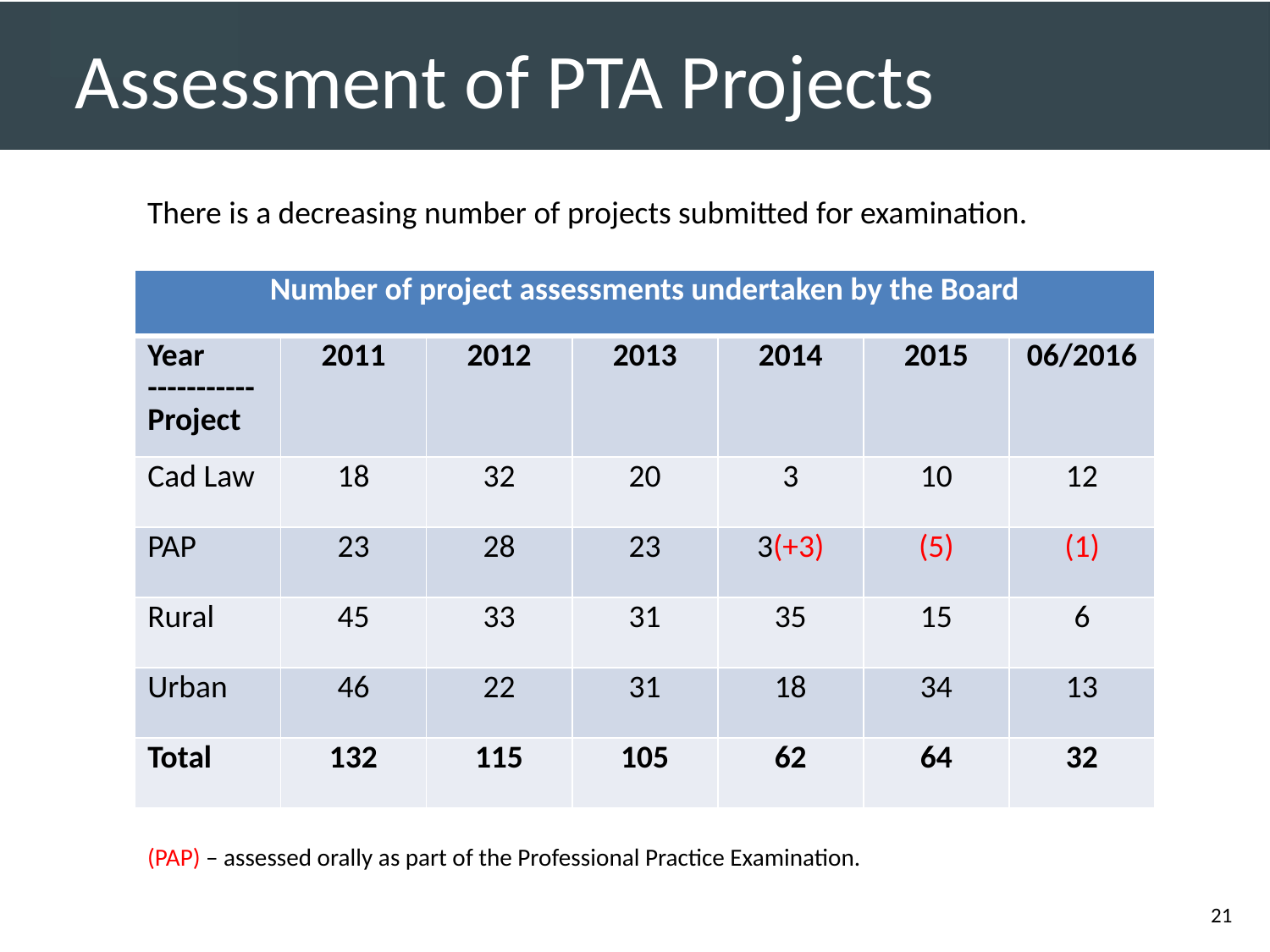

# Assessment of PTA Projects

There is a decreasing number of projects submitted for examination.
| Number of project assessments undertaken by the Board |  |  |  |  |  |  |
| --- | --- | --- | --- | --- | --- | --- |
| Year ----------- Project | 2011 | 2012 | 2013 | 2014 | 2015 | 06/2016 |
| Cad Law | 18 | 32 | 20 | 3 | 10 | 12 |
| PAP | 23 | 28 | 23 | 3(+3) | (5) | (1) |
| Rural | 45 | 33 | 31 | 35 | 15 | 6 |
| Urban | 46 | 22 | 31 | 18 | 34 | 13 |
| Total | 132 | 115 | 105 | 62 | 64 | 32 |
(PAP) – assessed orally as part of the Professional Practice Examination.
21